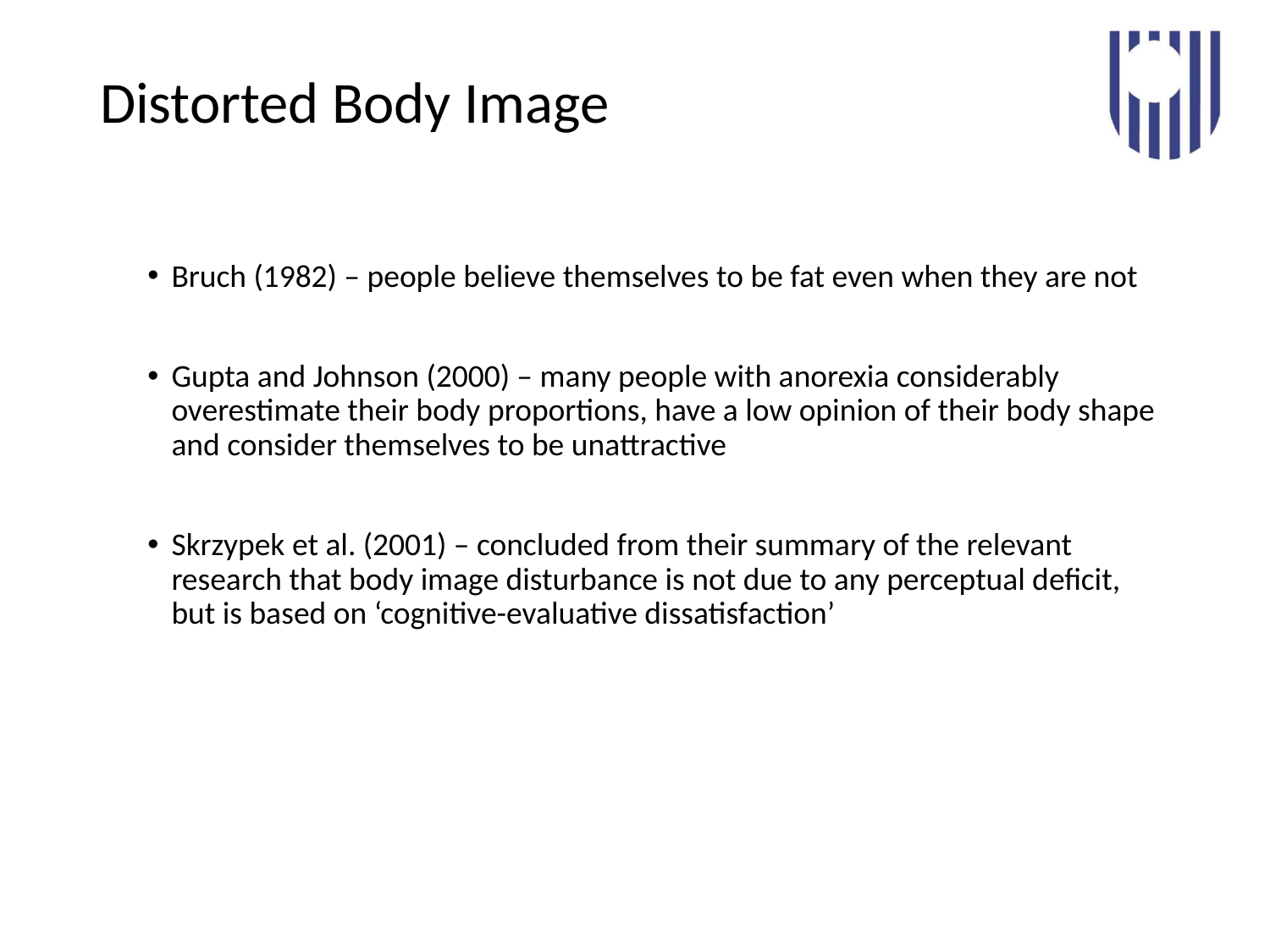

# Distorted Body Image
Bruch (1982) – people believe themselves to be fat even when they are not

Gupta and Johnson (2000) – many people with anorexia considerably overestimate their body proportions, have a low opinion of their body shape and consider themselves to be unattractive

Skrzypek et al. (2001) – concluded from their summary of the relevant research that body image disturbance is not due to any perceptual deficit, but is based on ‘cognitive-evaluative dissatisfaction’